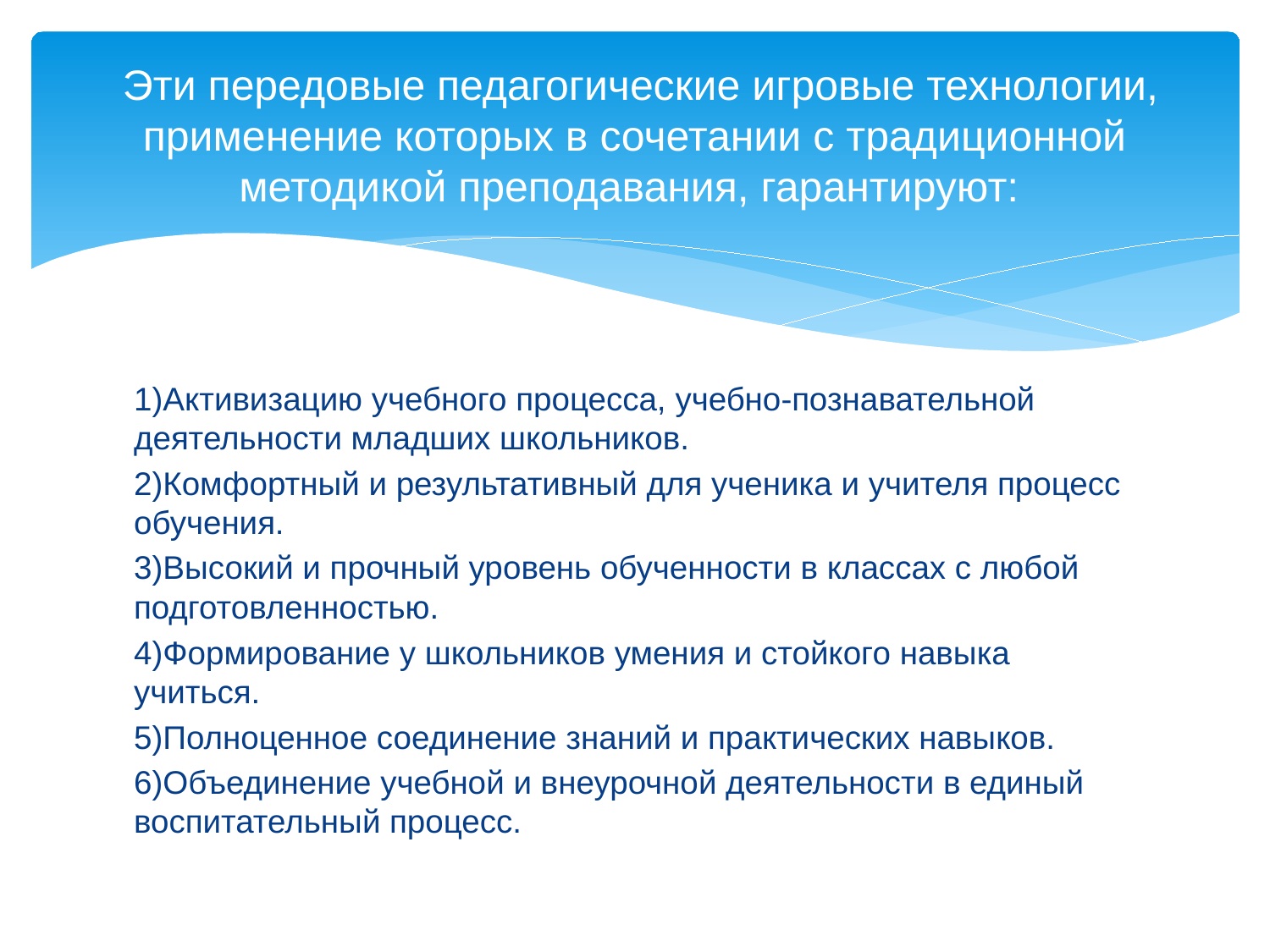

# Эти передовые педагогические игровые технологии, применение которых в сочетании с традиционной методикой преподавания, гарантируют:
1)Активизацию учебного процесса, учебно-познавательной деятельности младших школьников.
2)Комфортный и результативный для ученика и учителя процесс обучения.
3)Высокий и прочный уровень обученности в классах с любой подготовленностью.
4)Формирование у школьников умения и стойкого навыка учиться.
5)Полноценное соединение знаний и практических навыков.
6)Объединение учебной и внеурочной деятельности в единый воспитательный процесс.